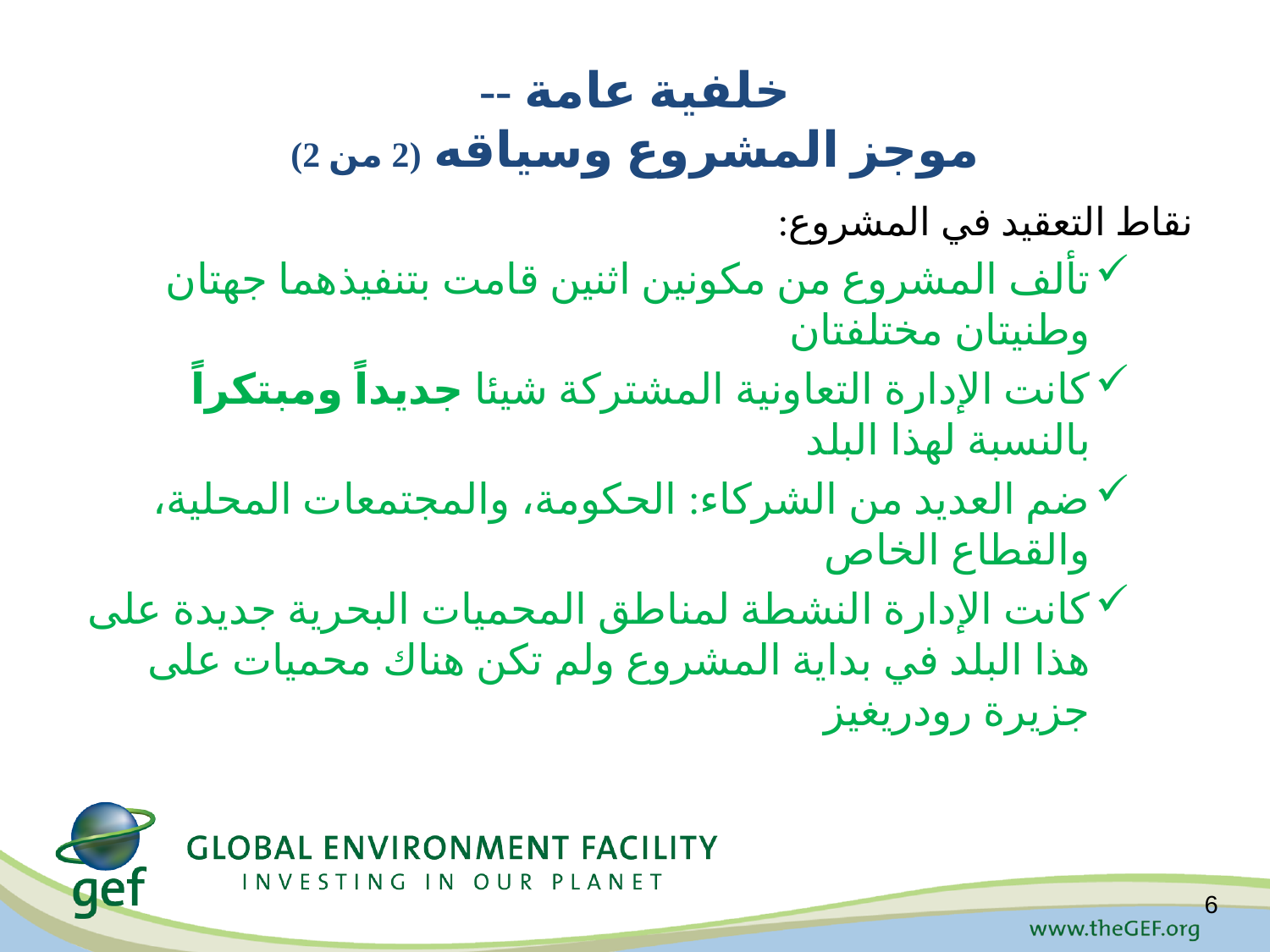

# خلفية عامة -- موجز المشروع وسياقه (2 من 2)
نقاط التعقيد في المشروع:
تألف المشروع من مكونين اثنين قامت بتنفيذهما جهتان وطنيتان مختلفتان
كانت الإدارة التعاونية المشتركة شيئا جديداً ومبتكراً بالنسبة لهذا البلد
ضم العديد من الشركاء: الحكومة، والمجتمعات المحلية، والقطاع الخاص
كانت الإدارة النشطة لمناطق المحميات البحرية جديدة على هذا البلد في بداية المشروع ولم تكن هناك محميات على جزيرة رودريغيز

6